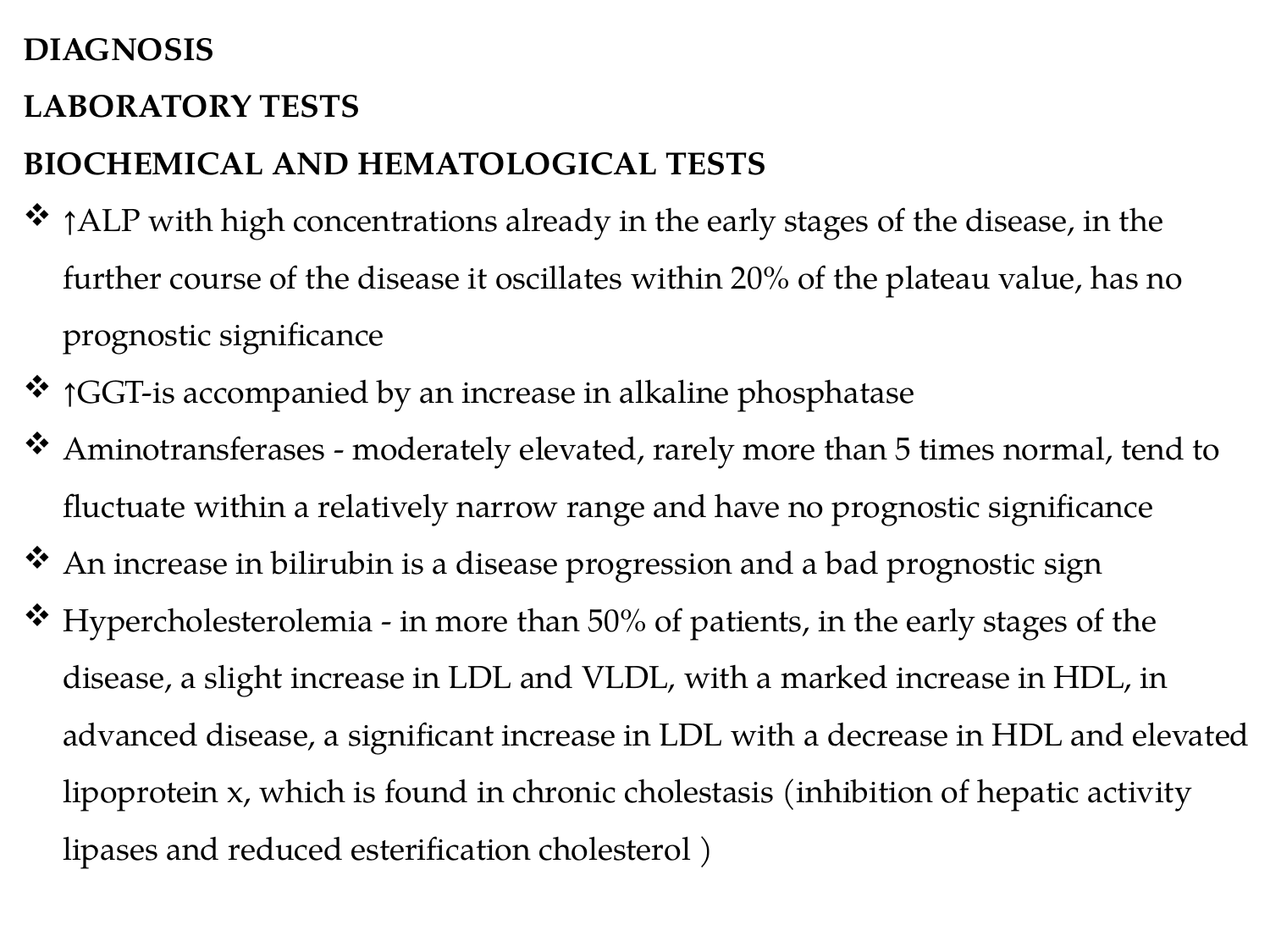

DIAGNOSIS
LABORATORY TESTS
BIOCHEMICAL AND HEMATOLOGICAL TESTS
↑ALP with high concentrations already in the early stages of the disease, in the further course of the disease it oscillates within 20% of the plateau value, has no prognostic significance
↑GGT-is accompanied by an increase in alkaline phosphatase
Aminotransferases - moderately elevated, rarely more than 5 times normal, tend to fluctuate within a relatively narrow range and have no prognostic significance
An increase in bilirubin is a disease progression and a bad prognostic sign
Hypercholesterolemia - in more than 50% of patients, in the early stages of the disease, a slight increase in LDL and VLDL, with a marked increase in HDL, in advanced disease, a significant increase in LDL with a decrease in HDL and elevated lipoprotein x, which is found in chronic cholestasis (inhibition of hepatic activity lipases and reduced esterification cholesterol )